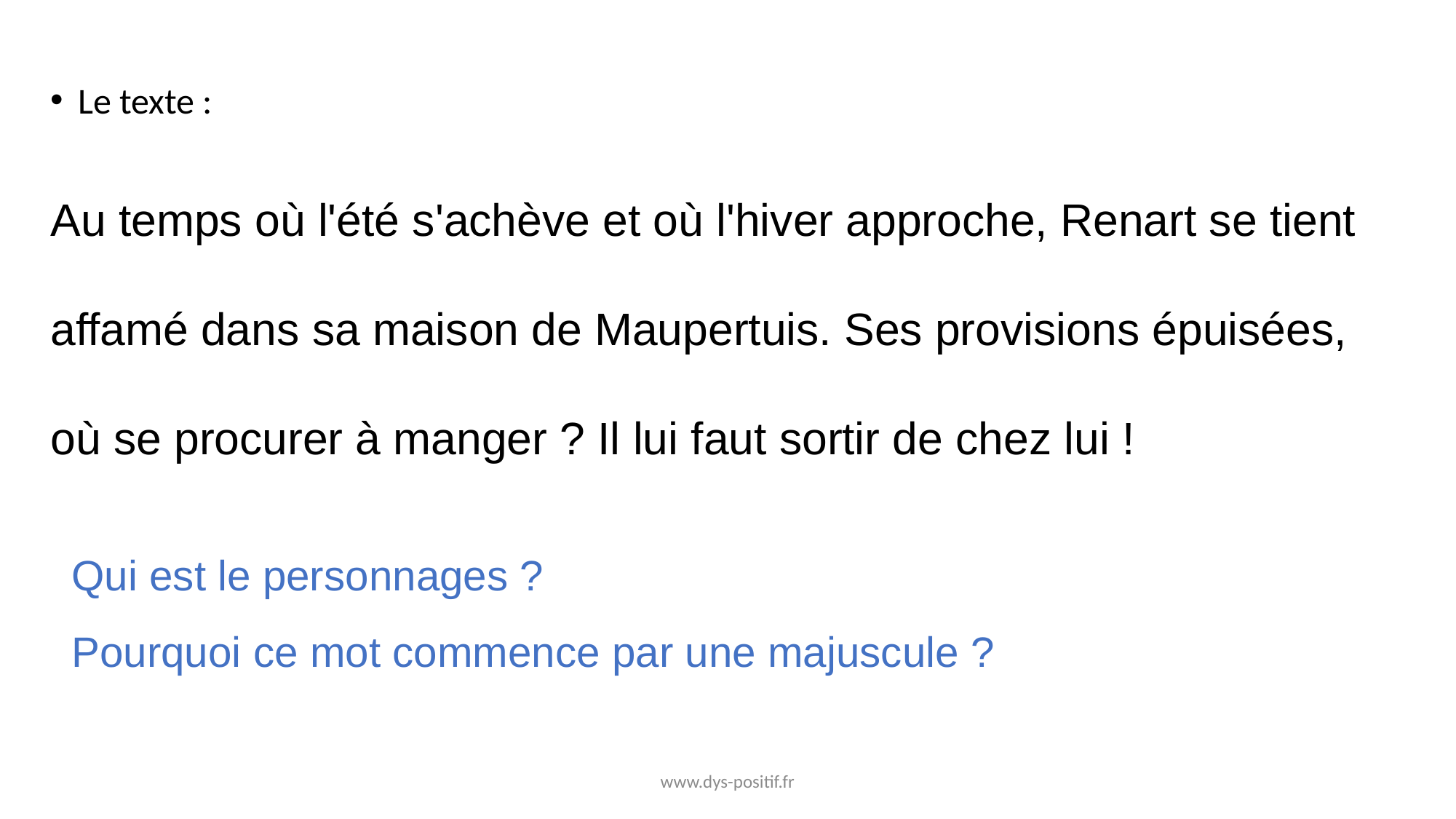

Le texte :
Au temps où l'été s'achève et où l'hiver approche, Renart se tient affamé dans sa maison de Maupertuis. Ses provisions épuisées, où se procurer à manger ? Il lui faut sortir de chez lui !
Qui est le personnages ?
Pourquoi ce mot commence par une majuscule ?
www.dys-positif.fr